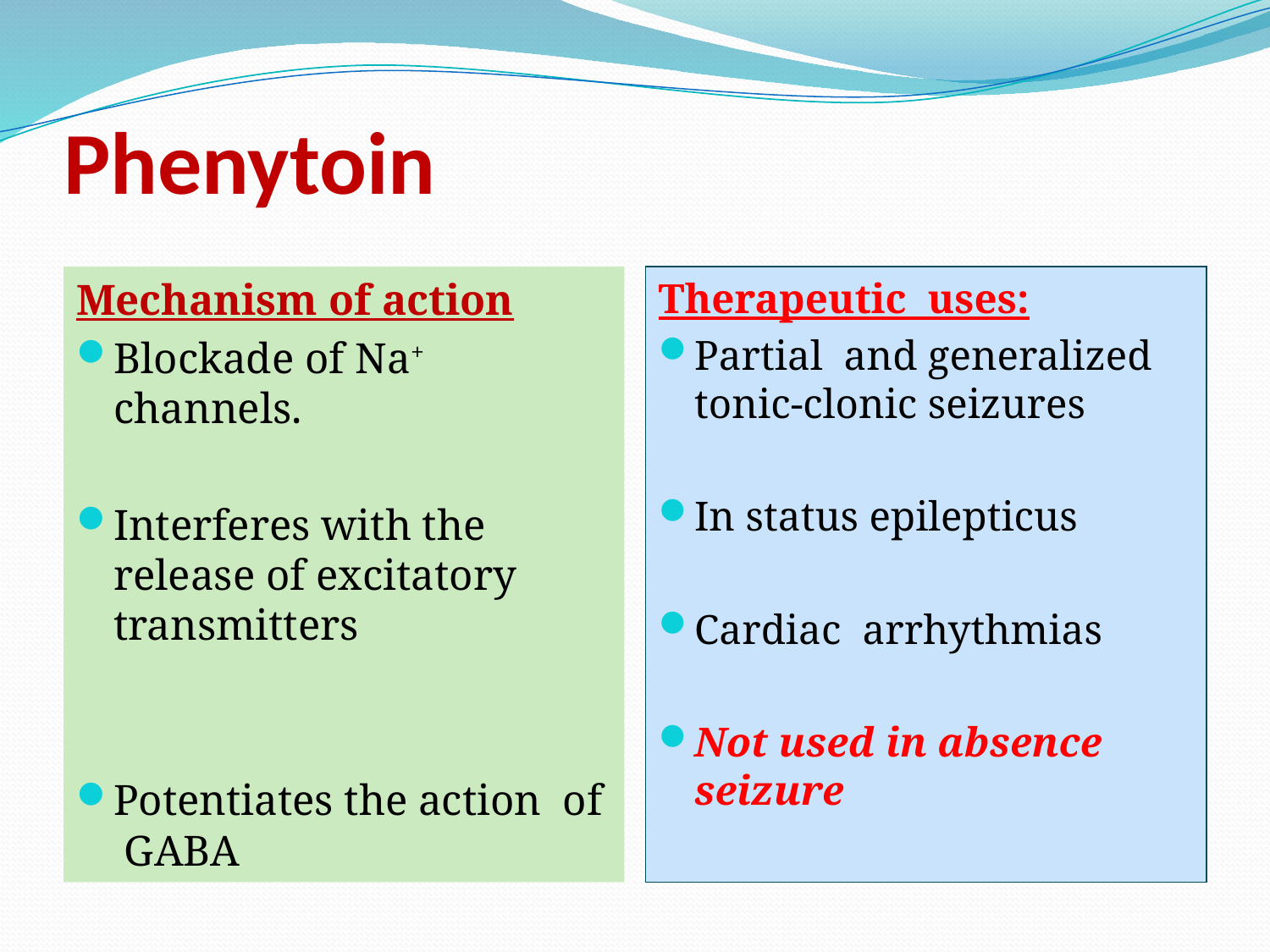

# Phenytoin
Mechanism of action
Blockade of Na+ channels.

Interferes with the release of excitatory transmitters

Potentiates the action  of  GABA

Therapeutic  uses:
Partial  and generalized tonic-clonic seizures

In status epilepticus

Cardiac  arrhythmias

Not used in absence seizure